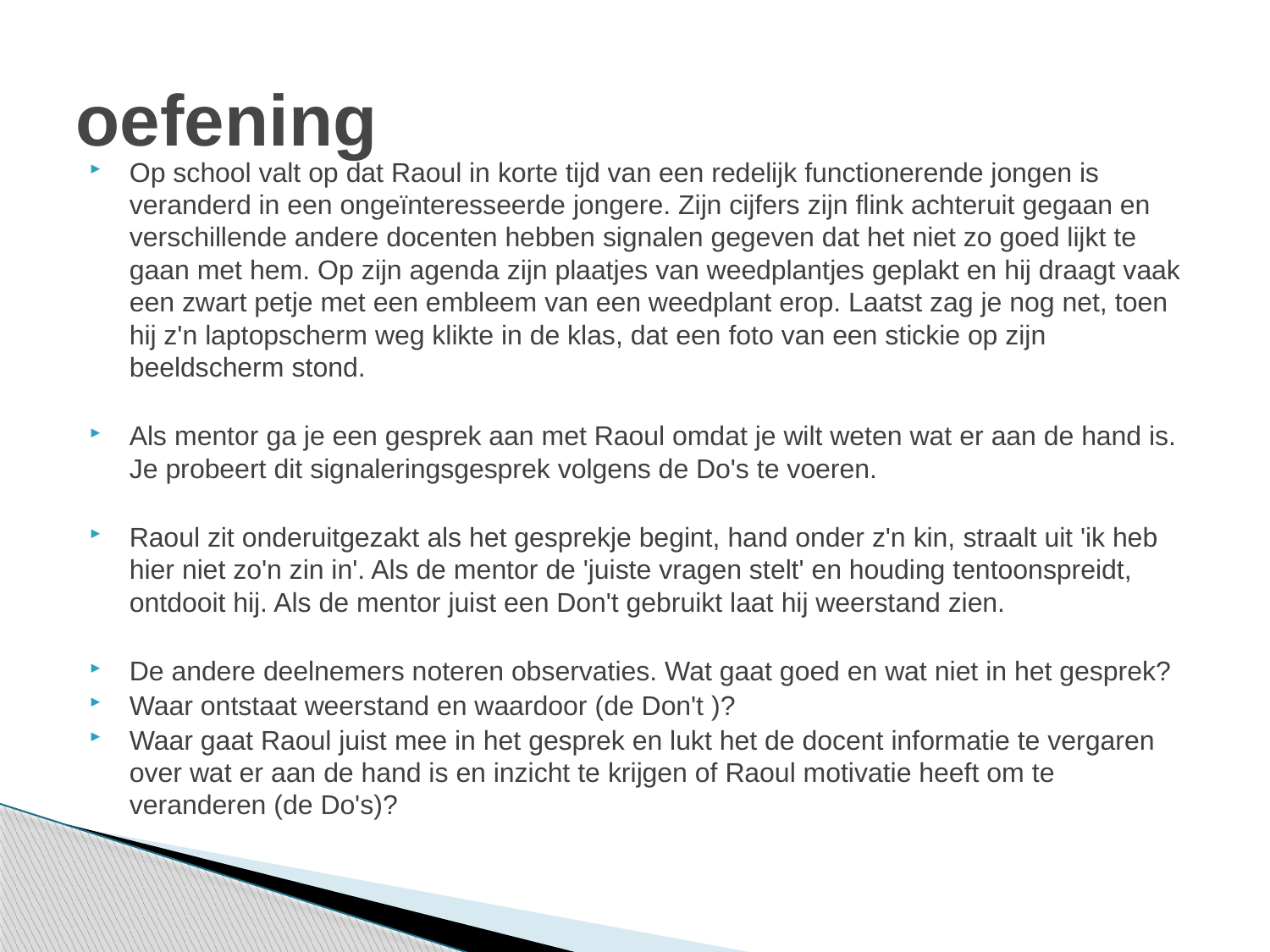

# oefening
Op school valt op dat Raoul in korte tijd van een redelijk functionerende jongen is veranderd in een ongeïnteresseerde jongere. Zijn cijfers zijn flink achteruit gegaan en verschillende andere docenten hebben signalen gegeven dat het niet zo goed lijkt te gaan met hem. Op zijn agenda zijn plaatjes van weedplantjes geplakt en hij draagt vaak een zwart petje met een embleem van een weedplant erop. Laatst zag je nog net, toen hij z'n laptopscherm weg klikte in de klas, dat een foto van een stickie op zijn beeldscherm stond.

Als mentor ga je een gesprek aan met Raoul omdat je wilt weten wat er aan de hand is. Je probeert dit signaleringsgesprek volgens de Do's te voeren.

Raoul zit onderuitgezakt als het gesprekje begint, hand onder z'n kin, straalt uit 'ik heb hier niet zo'n zin in'. Als de mentor de 'juiste vragen stelt' en houding tentoonspreidt, ontdooit hij. Als de mentor juist een Don't gebruikt laat hij weerstand zien.

De andere deelnemers noteren observaties. Wat gaat goed en wat niet in het gesprek?
Waar ontstaat weerstand en waardoor (de Don't )?
Waar gaat Raoul juist mee in het gesprek en lukt het de docent informatie te vergaren over wat er aan de hand is en inzicht te krijgen of Raoul motivatie heeft om te veranderen (de Do's)?